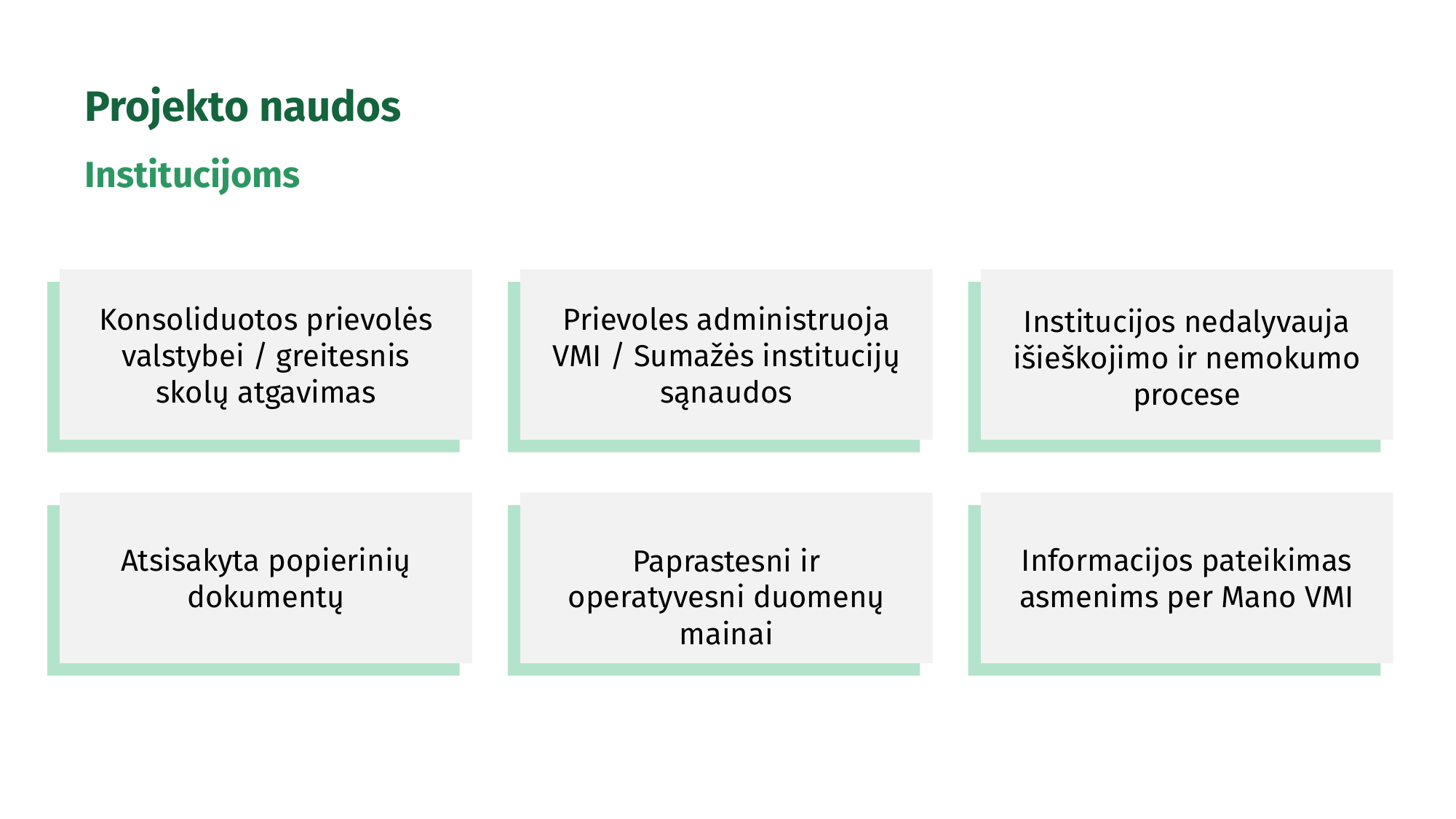

Projekto naudos
Institucijoms

Konsoliduotos prievolės valstybei / greitesnis skolų atgavimas
Prievoles administruoja VMI / Sumažės institucijų sąnaudos
Institucijos nedalyvauja išieškojimo ir nemokumo procese

Atsisakyta popierinių dokumentų
Paprastesni ir operatyvesni duomenų mainai
Informacijos pateikimas asmenims per Mano VMI